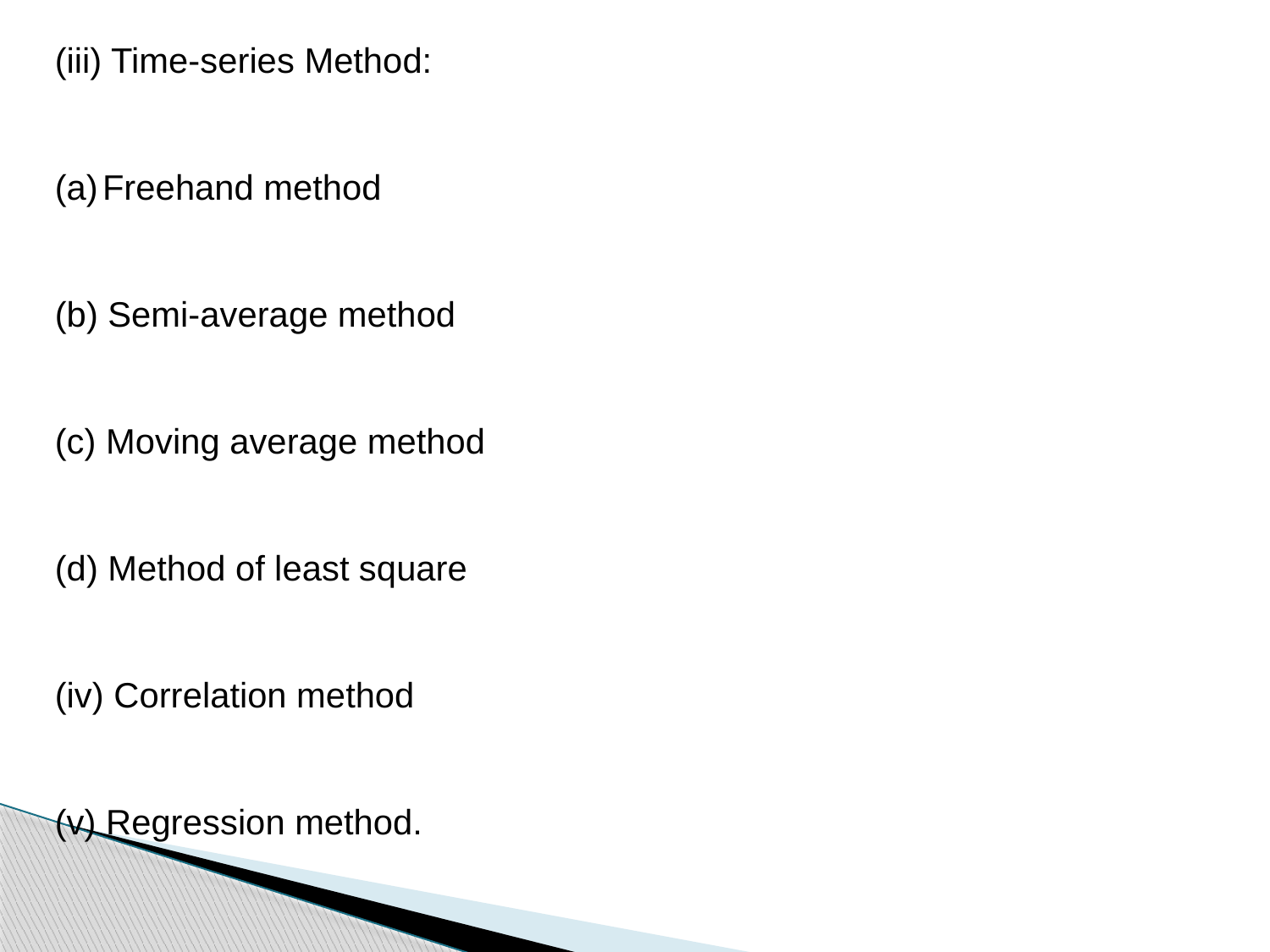

(iii) Time-series Method:

Freehand method

(b) Semi-average method

(c) Moving average method

(d) Method of least square

(iv) Correlation method

(v) Regression method.